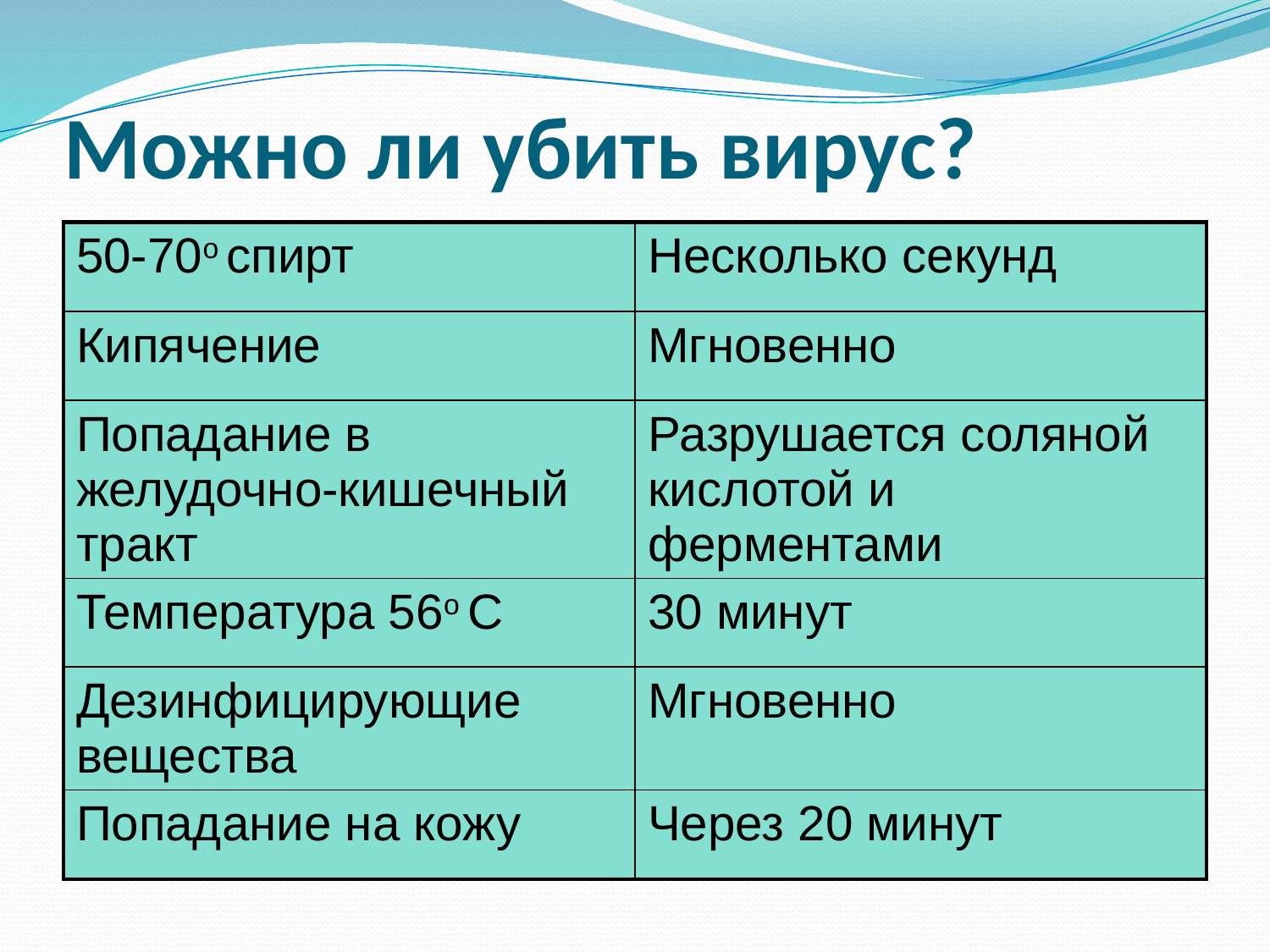

# Можно ли убить вирус?
| 50-70о спирт | Несколько секунд |
| --- | --- |
| Кипячение | Мгновенно |
| Попадание в желудочно-кишечный тракт | Разрушается соляной кислотой и ферментами |
| Температура 56о С | 30 минут |
| Дезинфицирующие вещества | Мгновенно |
| Попадание на кожу | Через 20 минут |